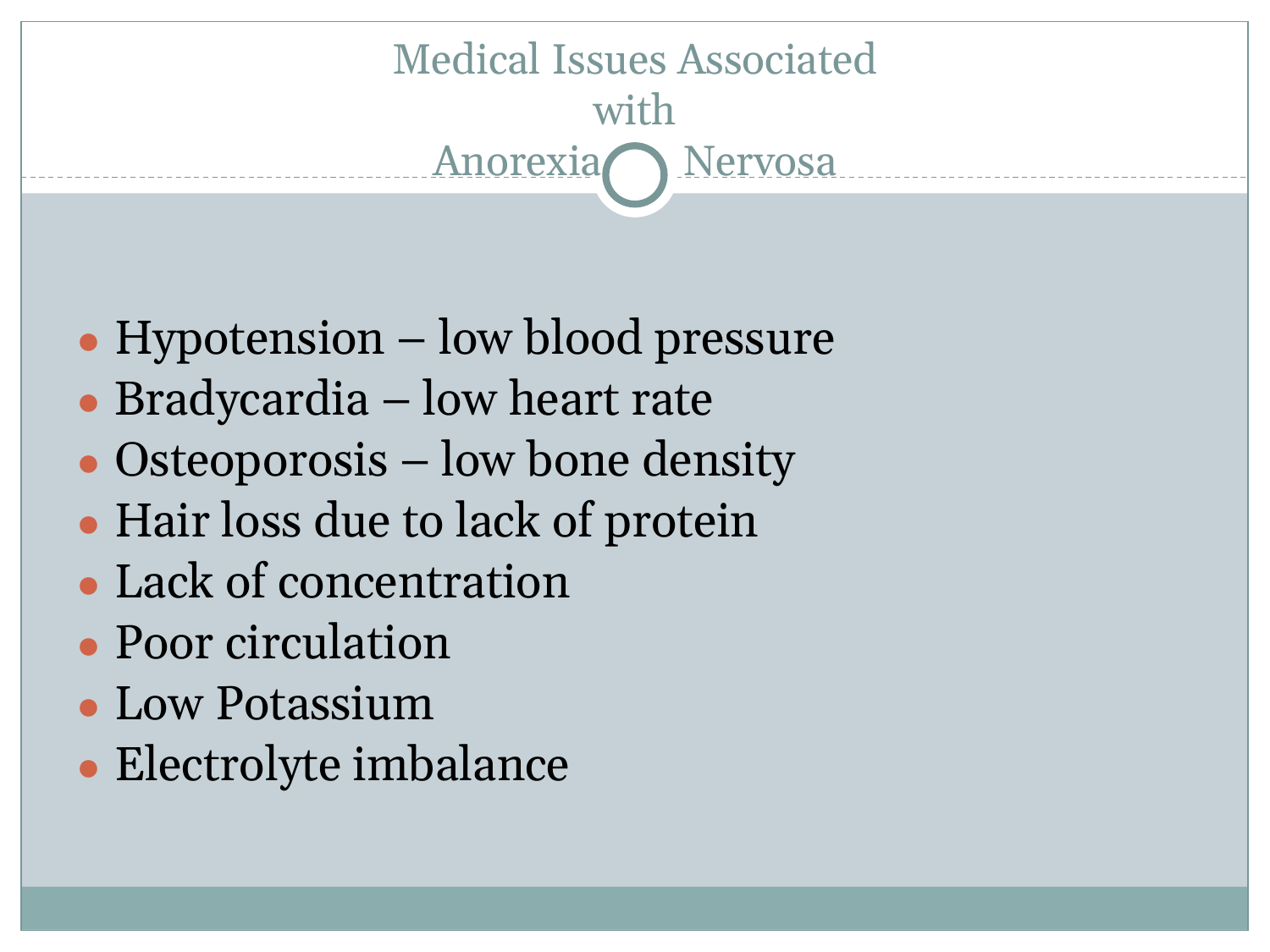

# Medical Issues Associated
 with
Anorexia        Nervosa
Hypotension – low blood pressure
Bradycardia – low heart rate
Osteoporosis – low bone density
Hair loss due to lack of protein
Lack of concentration
Poor circulation
Low Potassium
Electrolyte imbalance